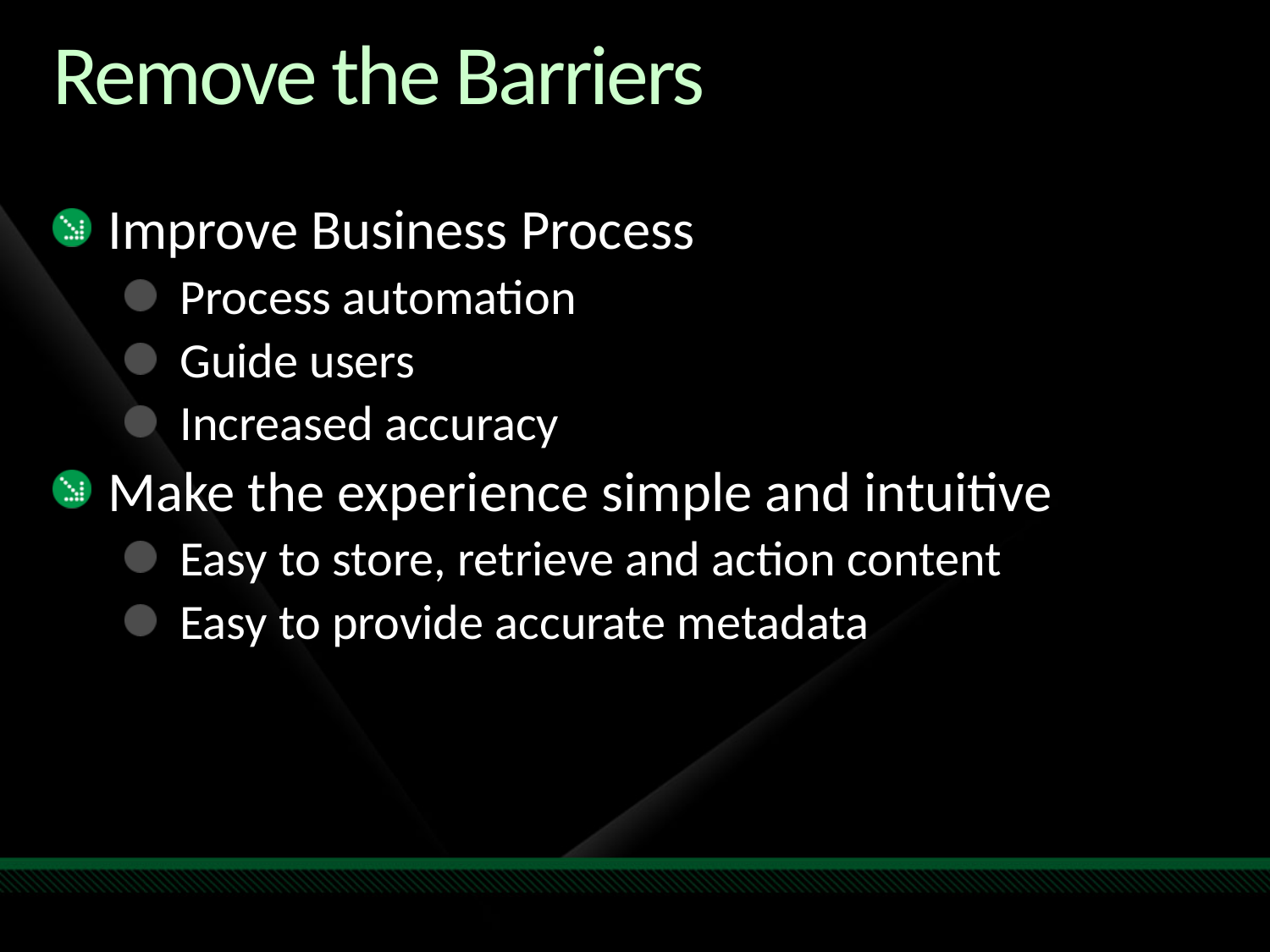

# Remove the Barriers
Improve Business Process
Process automation
Guide users
Increased accuracy
Make the experience simple and intuitive
Easy to store, retrieve and action content
Easy to provide accurate metadata